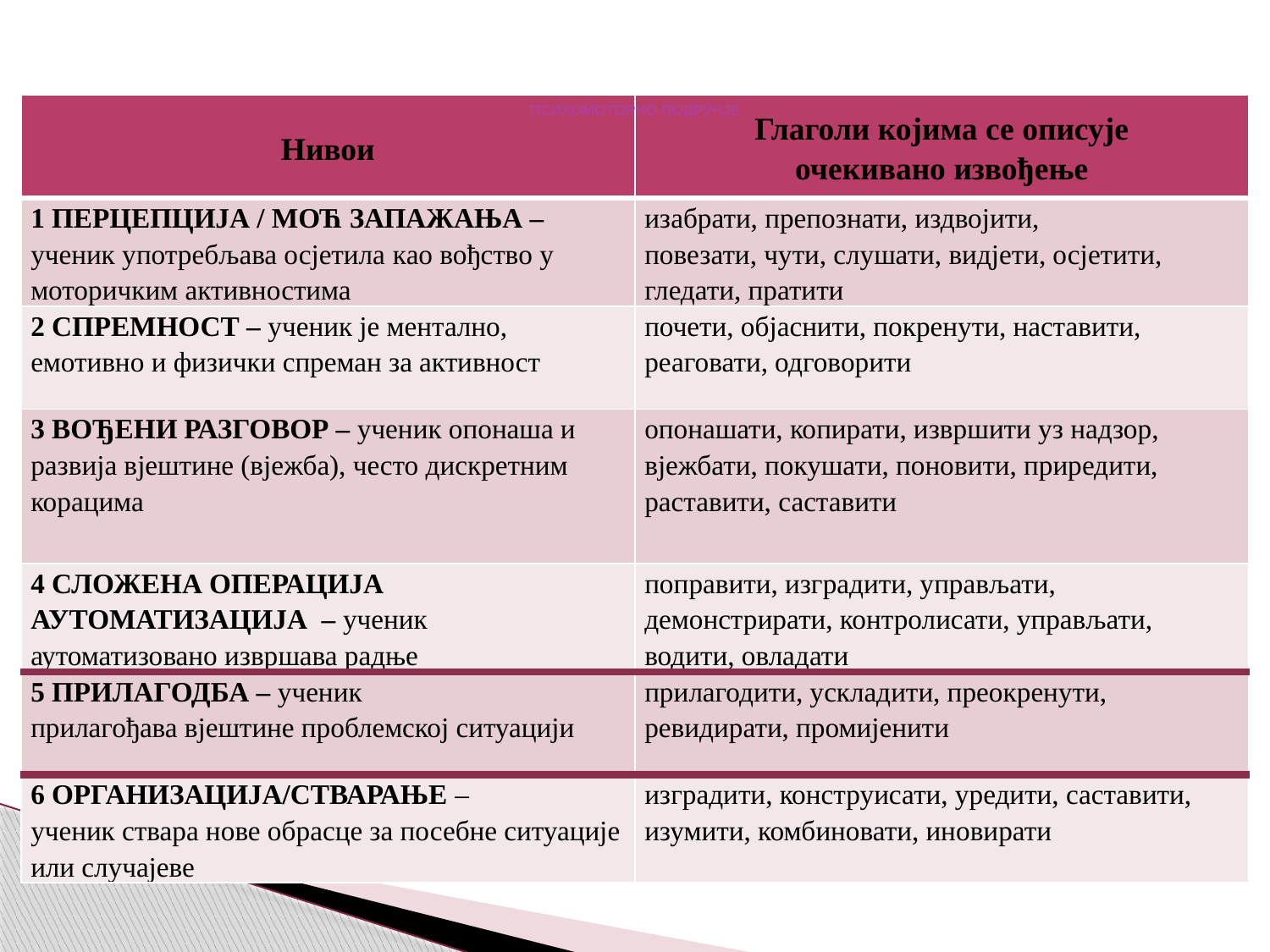

| Нивои | Глаголи којима се описује очекивано извођење |
| --- | --- |
| 1 ПЕРЦЕПЦИЈА / МОЋ ЗАПАЖАЊА – ученик употребљава осјетила као вођство у моторичким активностима | изабрати, препознати, издвојити, повезати, чути, слушати, видјети, осјетити, гледати, пратити |
| 2 СПРЕМНОСТ – ученик је ментално, емотивно и физички спреман за активност | почети, објаснити, покренути, наставити, реаговати, одговорити |
| 3 ВОЂЕНИ РАЗГОВОР – ученик опонаша и развија вјештине (вјежба), често дискретним корацима | опонашати, копирати, извршити уз надзор, вјежбати, покушати, поновити, приредити, раставити, саставити |
| 4 СЛОЖЕНА ОПЕРАЦИЈА АУТОМАТИЗАЦИЈА – ученик аутоматизовано извршава радње | поправити, изградити, управљати, демонстрирати, контролисати, управљати, водити, овладати |
| 5 ПРИЛАГОДБА – ученик прилагођава вјештине проблемској ситуацији | прилагодити, ускладити, преокренути, ревидирати, промијенити |
| 6 ОРГАНИЗАЦИЈА/СТВАРАЊЕ – ученик ствара нове обрасце за посебне ситуације или случајеве | изградити, конструисати, уредити, саставити, изумити, комбиновати, иновирати |
# ПСИХОМОТОРНО ПОДРУЧЈЕ